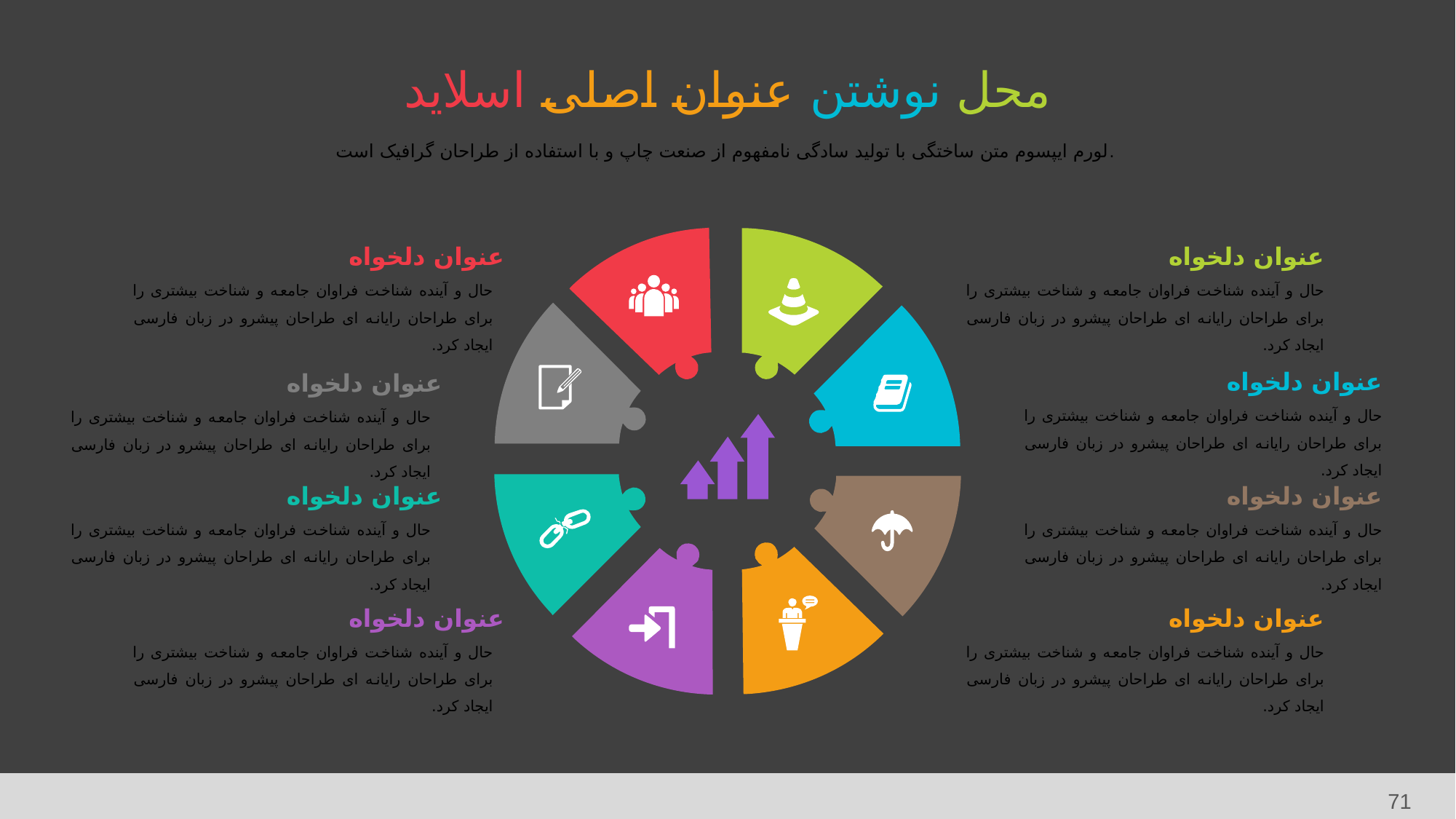

محل نوشتن عنوان اصلی اسلاید
لورم ایپسوم متن ساختگی با تولید سادگی نامفهوم از صنعت چاپ و با استفاده از طراحان گرافیک است.

عنوان دلخواه
حال و آینده شناخت فراوان جامعه و شناخت بیشتری را برای طراحان رایانه ای طراحان پیشرو در زبان فارسی ایجاد کرد.
عنوان دلخواه
حال و آینده شناخت فراوان جامعه و شناخت بیشتری را برای طراحان رایانه ای طراحان پیشرو در زبان فارسی ایجاد کرد.
عنوان دلخواه
حال و آینده شناخت فراوان جامعه و شناخت بیشتری را برای طراحان رایانه ای طراحان پیشرو در زبان فارسی ایجاد کرد.
عنوان دلخواه
حال و آینده شناخت فراوان جامعه و شناخت بیشتری را برای طراحان رایانه ای طراحان پیشرو در زبان فارسی ایجاد کرد.
عنوان دلخواه
حال و آینده شناخت فراوان جامعه و شناخت بیشتری را برای طراحان رایانه ای طراحان پیشرو در زبان فارسی ایجاد کرد.
عنوان دلخواه
حال و آینده شناخت فراوان جامعه و شناخت بیشتری را برای طراحان رایانه ای طراحان پیشرو در زبان فارسی ایجاد کرد.
عنوان دلخواه
حال و آینده شناخت فراوان جامعه و شناخت بیشتری را برای طراحان رایانه ای طراحان پیشرو در زبان فارسی ایجاد کرد.
عنوان دلخواه
حال و آینده شناخت فراوان جامعه و شناخت بیشتری را برای طراحان رایانه ای طراحان پیشرو در زبان فارسی ایجاد کرد.

71